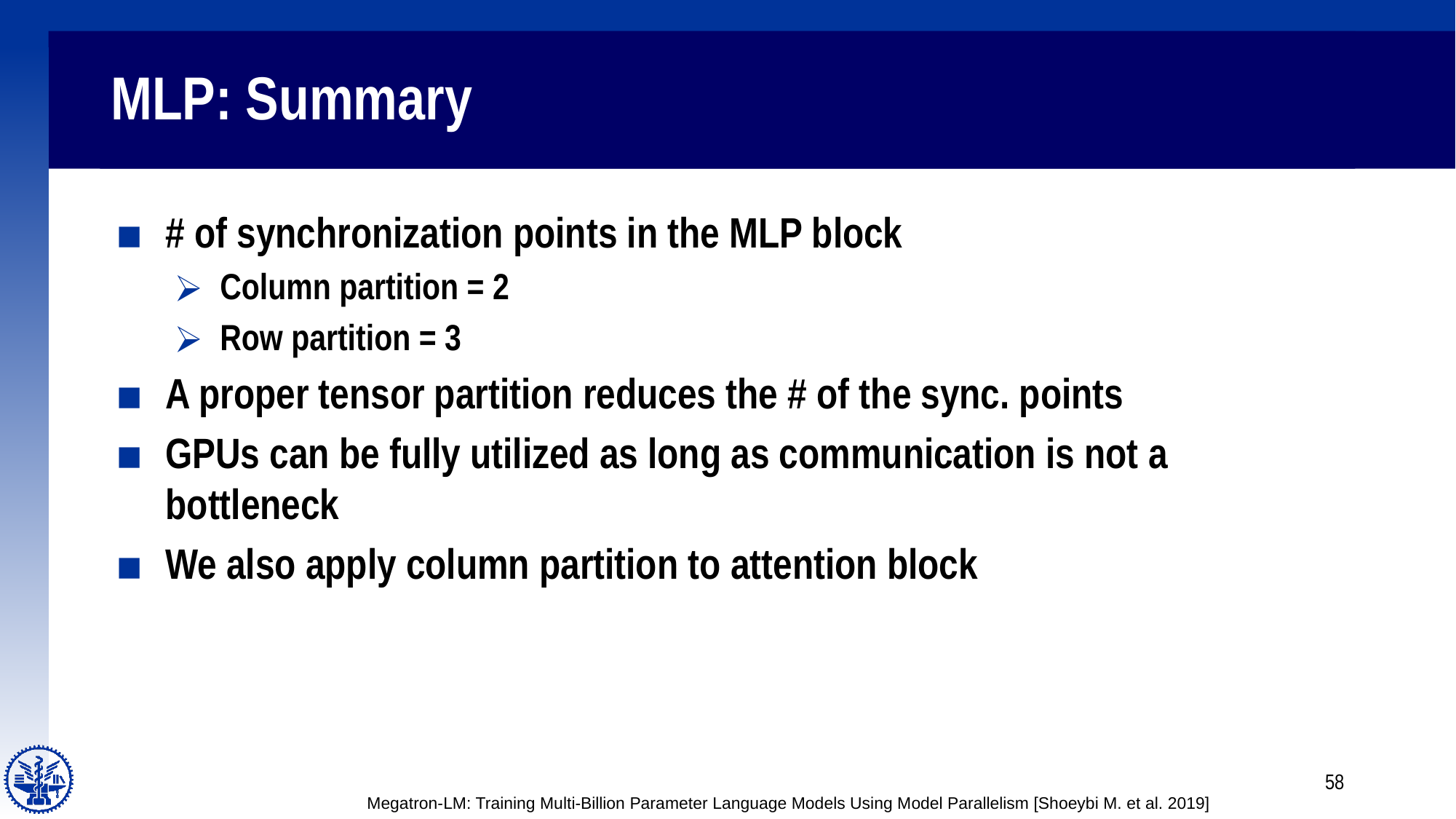

# MLP: Summary
# of synchronization points in the MLP block
Column partition = 2
Row partition = 3
A proper tensor partition reduces the # of the sync. points
GPUs can be fully utilized as long as communication is not a bottleneck
We also apply column partition to attention block
58
Megatron-LM: Training Multi-Billion Parameter Language Models Using Model Parallelism [Shoeybi M. et al. 2019]